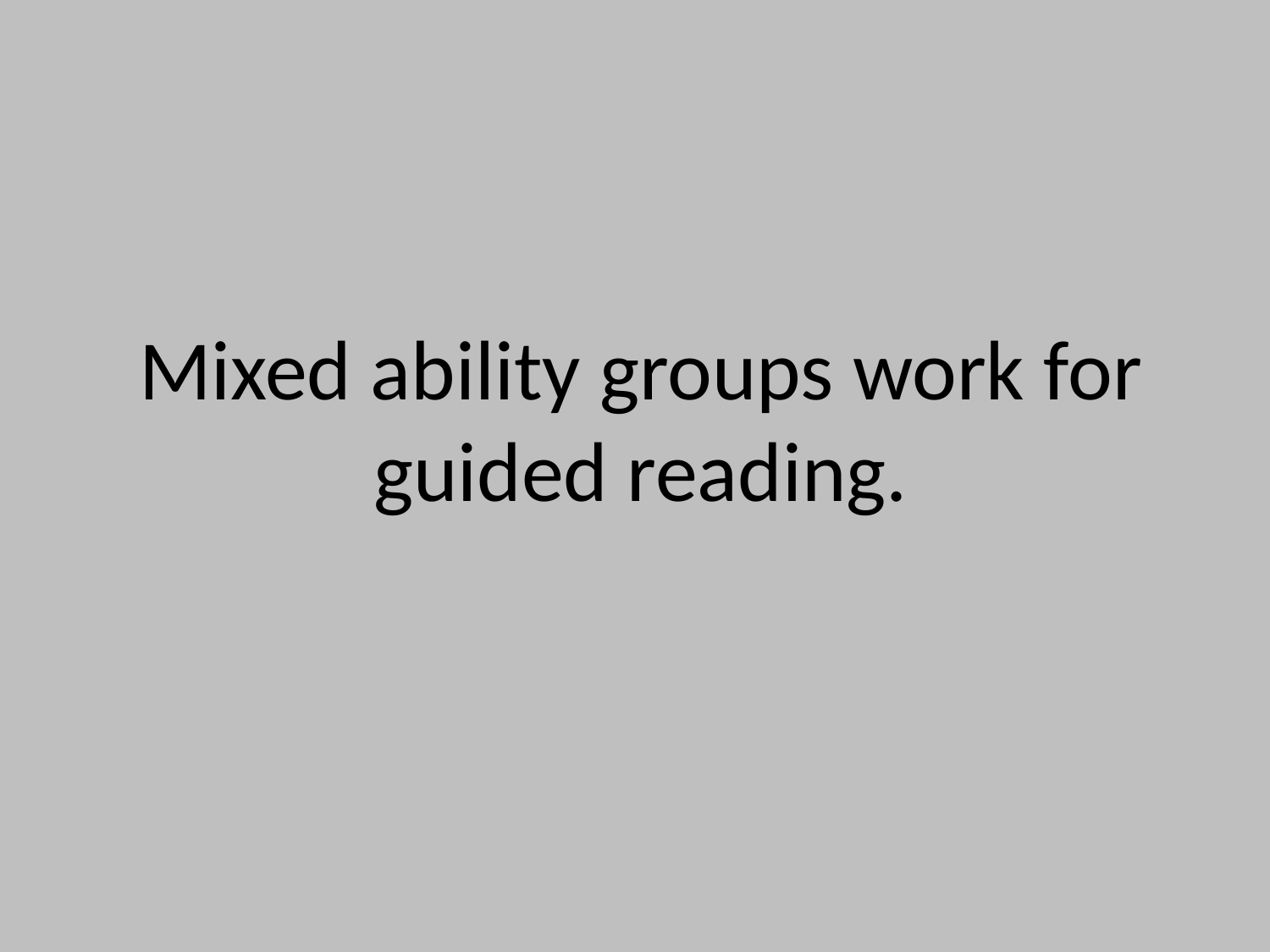

# Mixed ability groups work for guided reading.